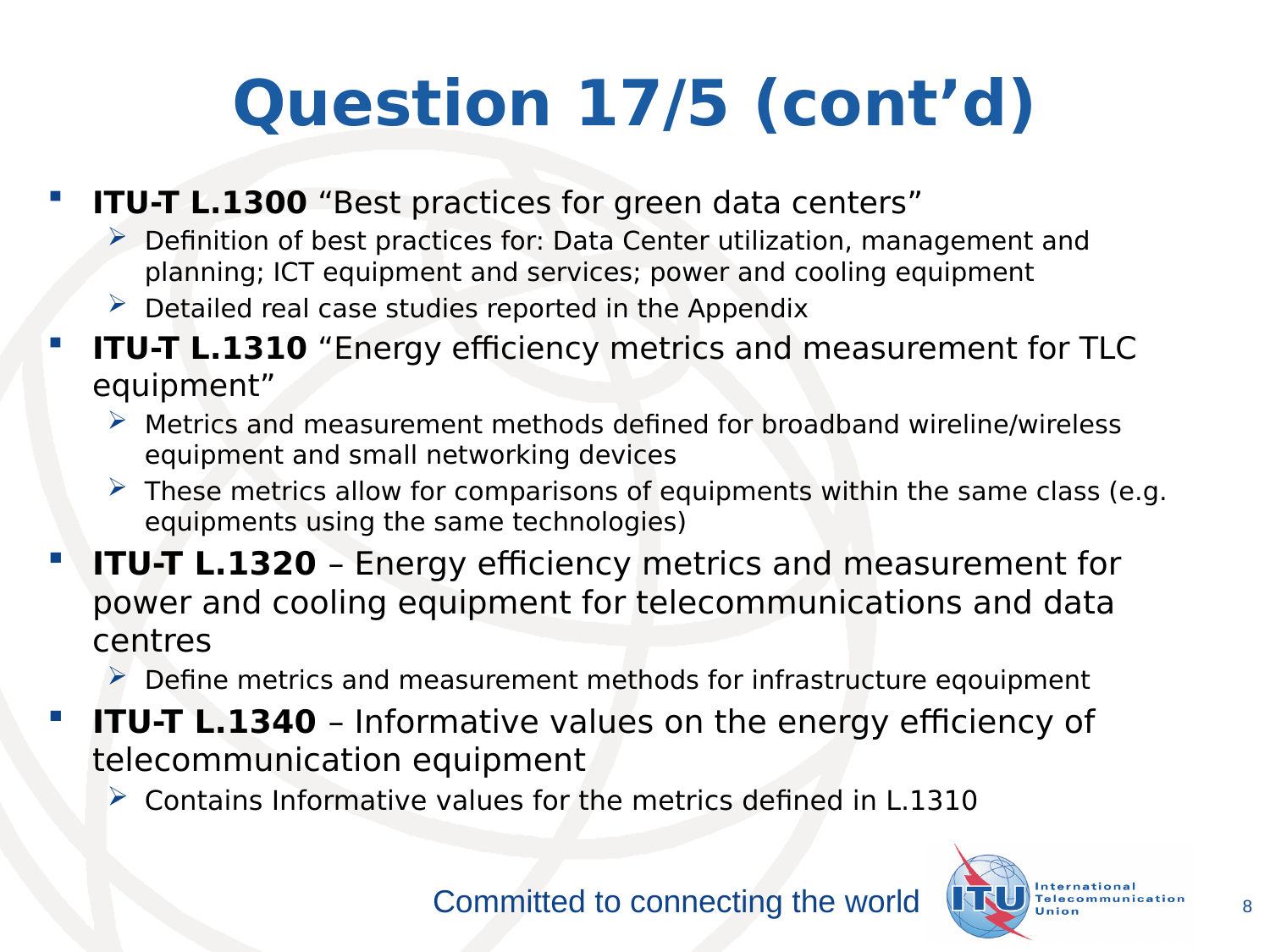

# Question 17/5 (cont’d)
ITU-T L.1300 “Best practices for green data centers”
Definition of best practices for: Data Center utilization, management and planning; ICT equipment and services; power and cooling equipment
Detailed real case studies reported in the Appendix
ITU-T L.1310 “Energy efficiency metrics and measurement for TLC equipment”
Metrics and measurement methods defined for broadband wireline/wireless equipment and small networking devices
These metrics allow for comparisons of equipments within the same class (e.g. equipments using the same technologies)
ITU-T L.1320 – Energy efficiency metrics and measurement for power and cooling equipment for telecommunications and data centres
Define metrics and measurement methods for infrastructure eqouipment
ITU-T L.1340 – Informative values on the energy efficiency of telecommunication equipment
Contains Informative values for the metrics defined in L.1310

8